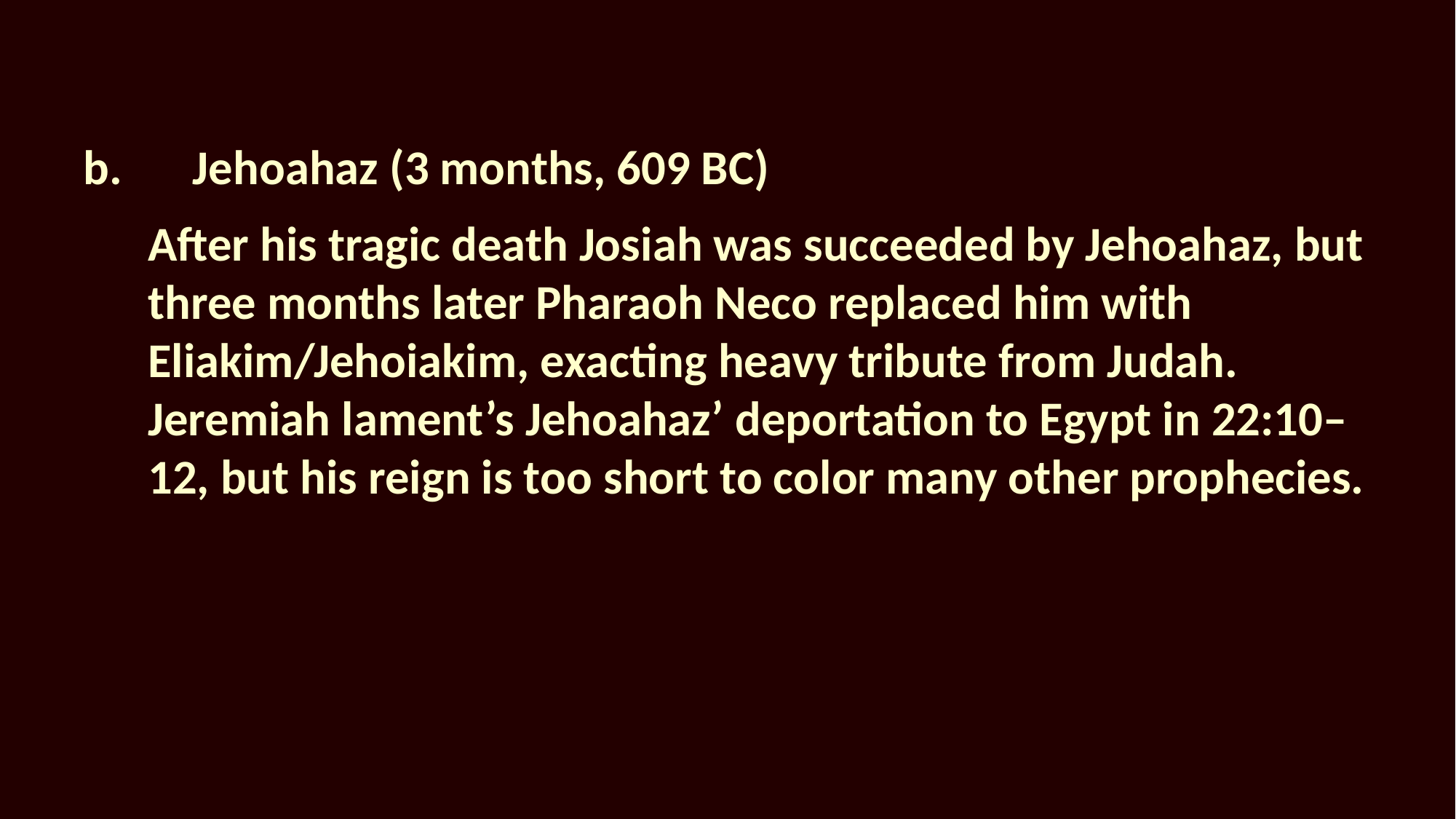

b.	Jehoahaz (3 months, 609 BC)
After his tragic death Josiah was succeeded by Jehoahaz, but three months later Pharaoh Neco replaced him with Eliakim/Jehoiakim, exacting heavy tribute from Judah. Jeremiah lament’s Jehoahaz’ deportation to Egypt in 22:10–12, but his reign is too short to color many other prophecies.